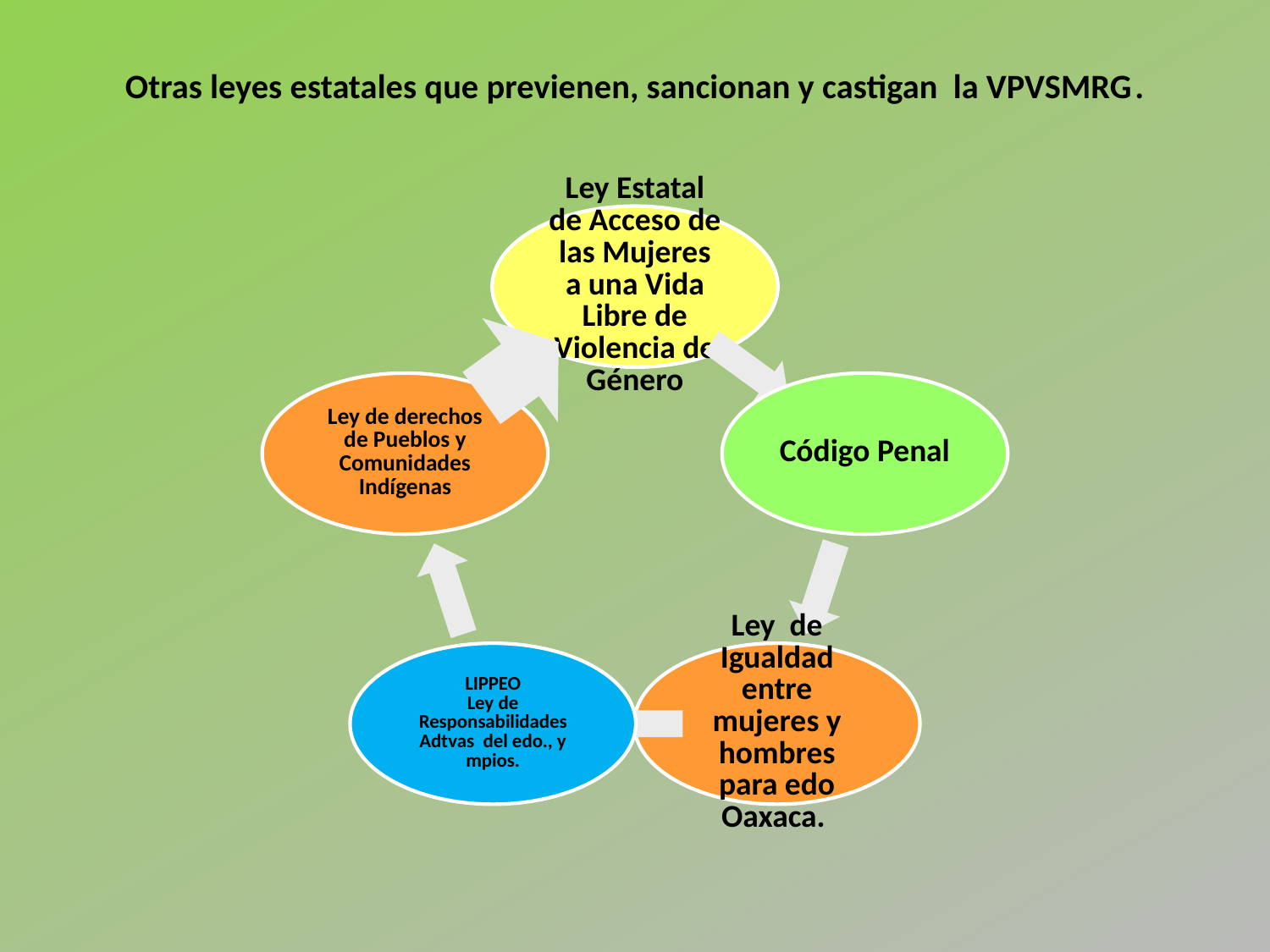

# Otras leyes estatales que previenen, sancionan y castigan  la VPVSMRG.
Ley Estatal de Acceso de las Mujeres a una Vida Libre de Violencia de Género
Código Penal
Ley  de Igualdad entre mujeres y hombres para edo Oaxaca.
LIPPEO
Ley de Responsabilidades Adtvas  del edo., y mpios.
Ley de derechos de Pueblos y Comunidades Indígenas